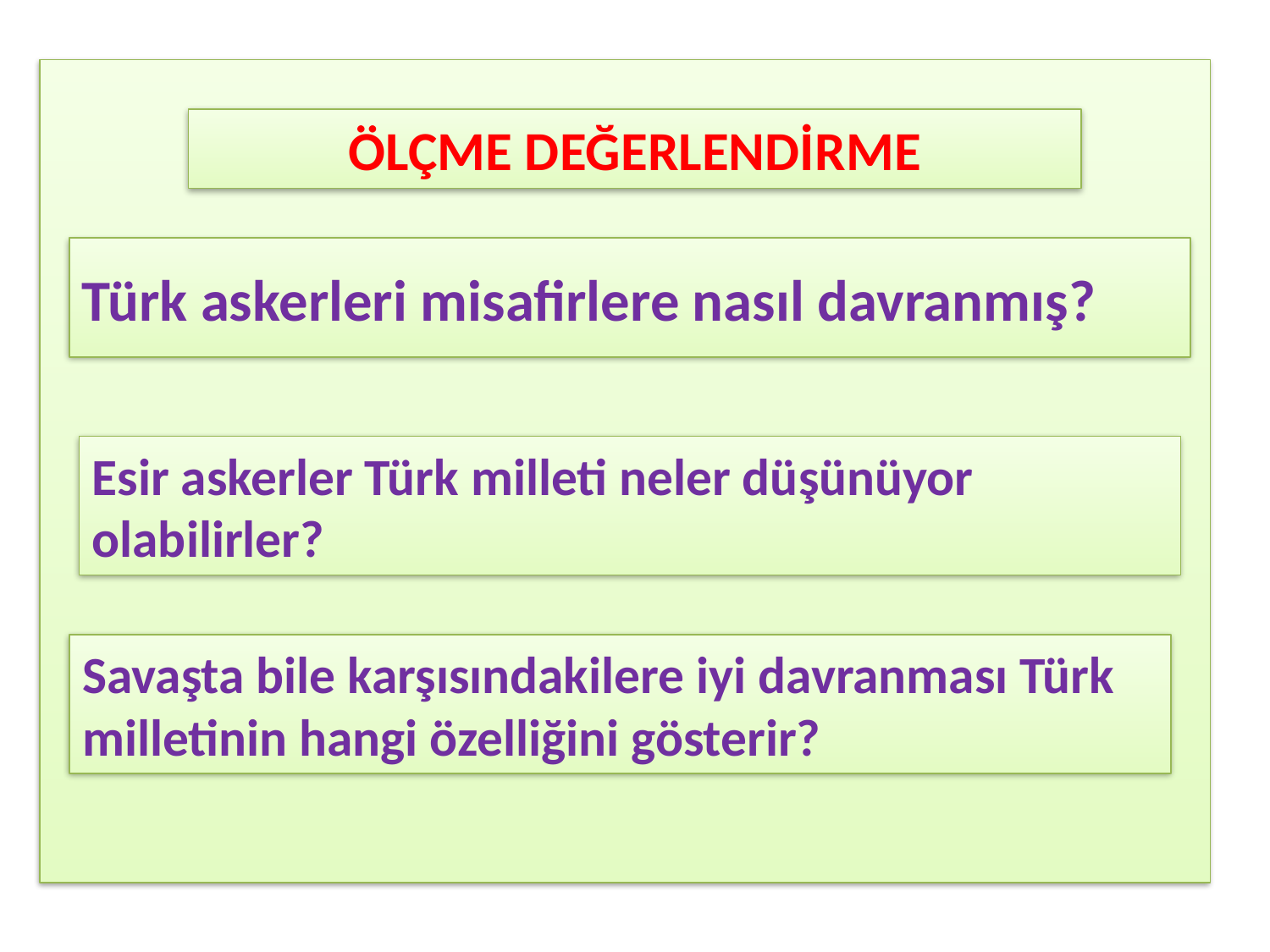

ÖLÇME DEĞERLENDİRME
Türk askerleri misafirlere nasıl davranmış?
Esir askerler Türk milleti neler düşünüyor olabilirler?
Savaşta bile karşısındakilere iyi davranması Türk milletinin hangi özelliğini gösterir?